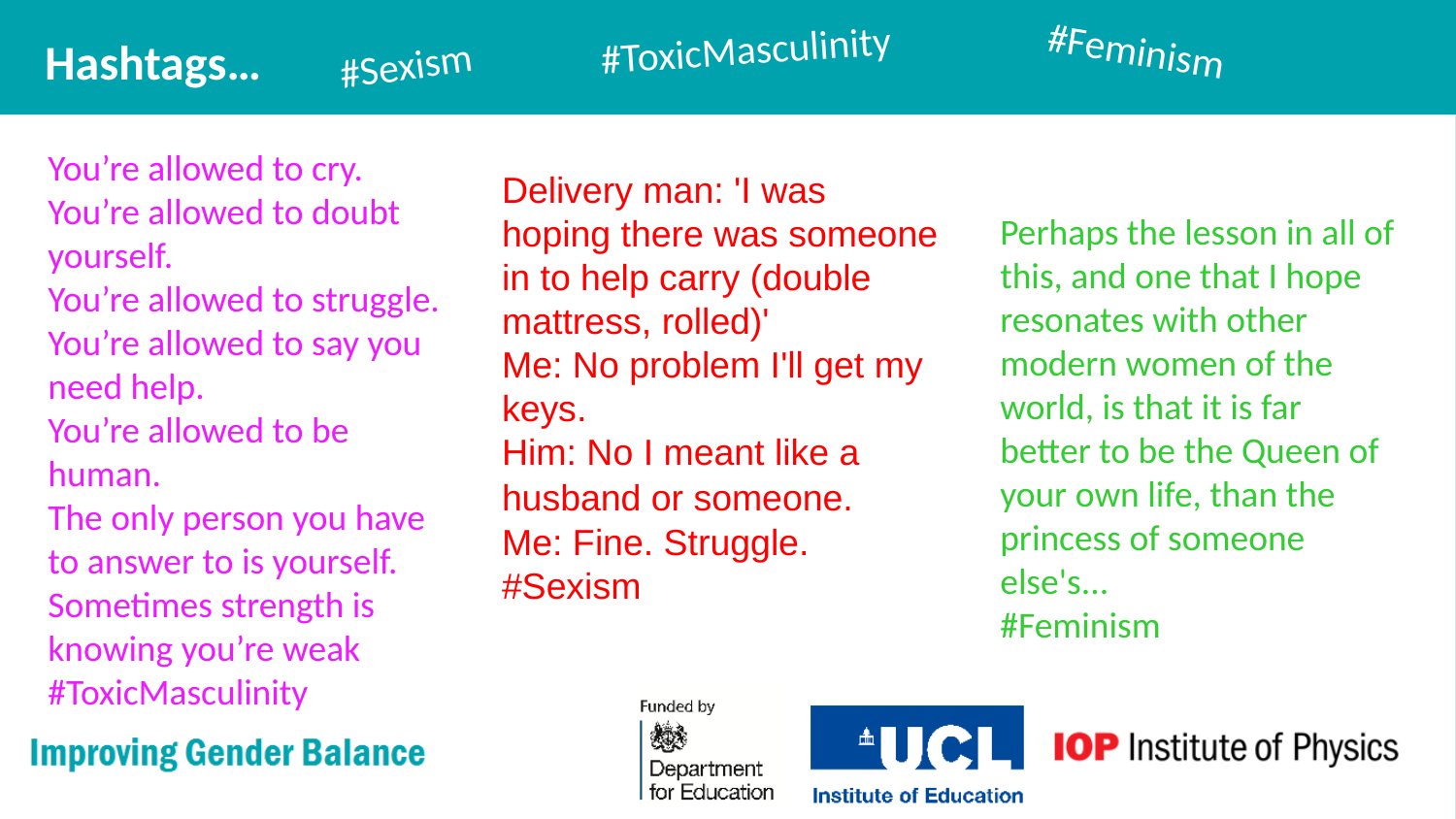

#ToxicMasculinity
#Feminism
# Hashtags…
#Sexism

Delivery man: 'I was hoping there was someone in to help carry (double mattress, rolled)'
Me: No problem I'll get my keys.
Him: No I meant like a husband or someone.
Me: Fine. Struggle.
#Sexism
You’re allowed to cry.
You’re allowed to doubt yourself.
You’re allowed to struggle.
You’re allowed to say you need help.
You’re allowed to be human.
The only person you have to answer to is yourself.
Sometimes strength is knowing you’re weak #ToxicMasculinity

Perhaps the lesson in all of this, and one that I hope resonates with other modern women of the world, is that it is far better to be the Queen of your own life, than the princess of someone else's...
#Feminism